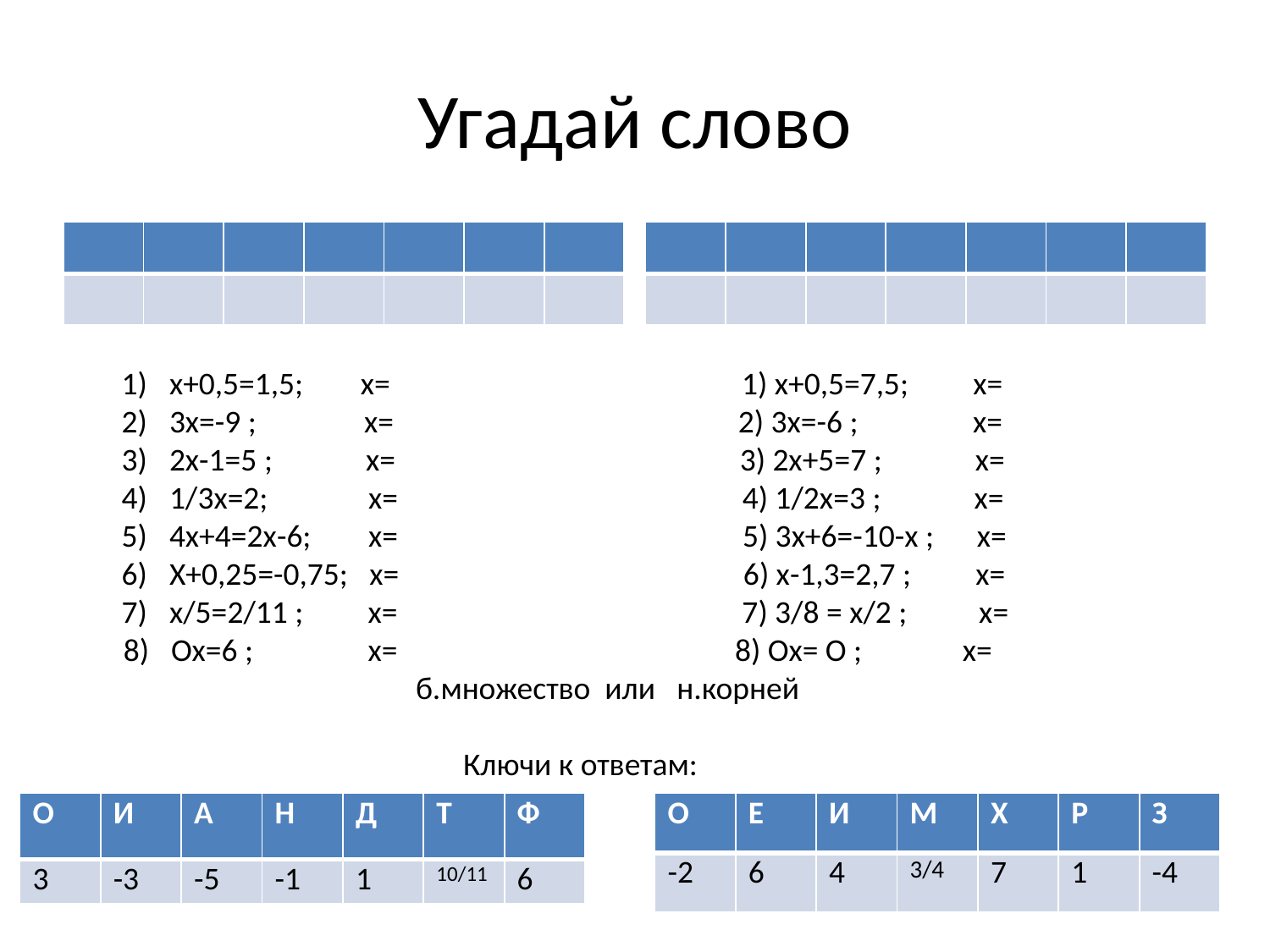

# Угадай слово
|  |  |  |  |  |  |  |
| --- | --- | --- | --- | --- | --- | --- |
|  |  |  |  |  |  |  |
|  |  |  |  |  |  |  |
| --- | --- | --- | --- | --- | --- | --- |
|  |  |  |  |  |  |  |
х+0,5=1,5;        х=                                                 1) х+0,5=7,5;         х=
3х=-9 ;               х=                                                2) 3х=-6 ;                х=
2х-1=5 ;             х=                                                3) 2х+5=7 ;             х=
1/3х=2;              х=                                                4) 1/2х=3 ;             х=
4х+4=2х-6;        х=                                                5) 3х+6=-10-х ;      х=
Х+0,25=-0,75;   х=                                                6) х-1,3=2,7 ;         х=
х/5=2/11 ;         х=                                                7) 3/8 = х/2 ;          х=
Ох=6 ;                х=                                               8) Ох= О ;              х=        б.множество  или   н.корней

Ключи к ответам:

| О | И | А | Н | Д | Т | Ф |
| --- | --- | --- | --- | --- | --- | --- |
| 3 | -3 | -5 | -1 | 1 | 10/11 | 6 |
| О | Е | И | М | Х | Р | З |
| --- | --- | --- | --- | --- | --- | --- |
| -2 | 6 | 4 | 3/4 | 7 | 1 | -4 |